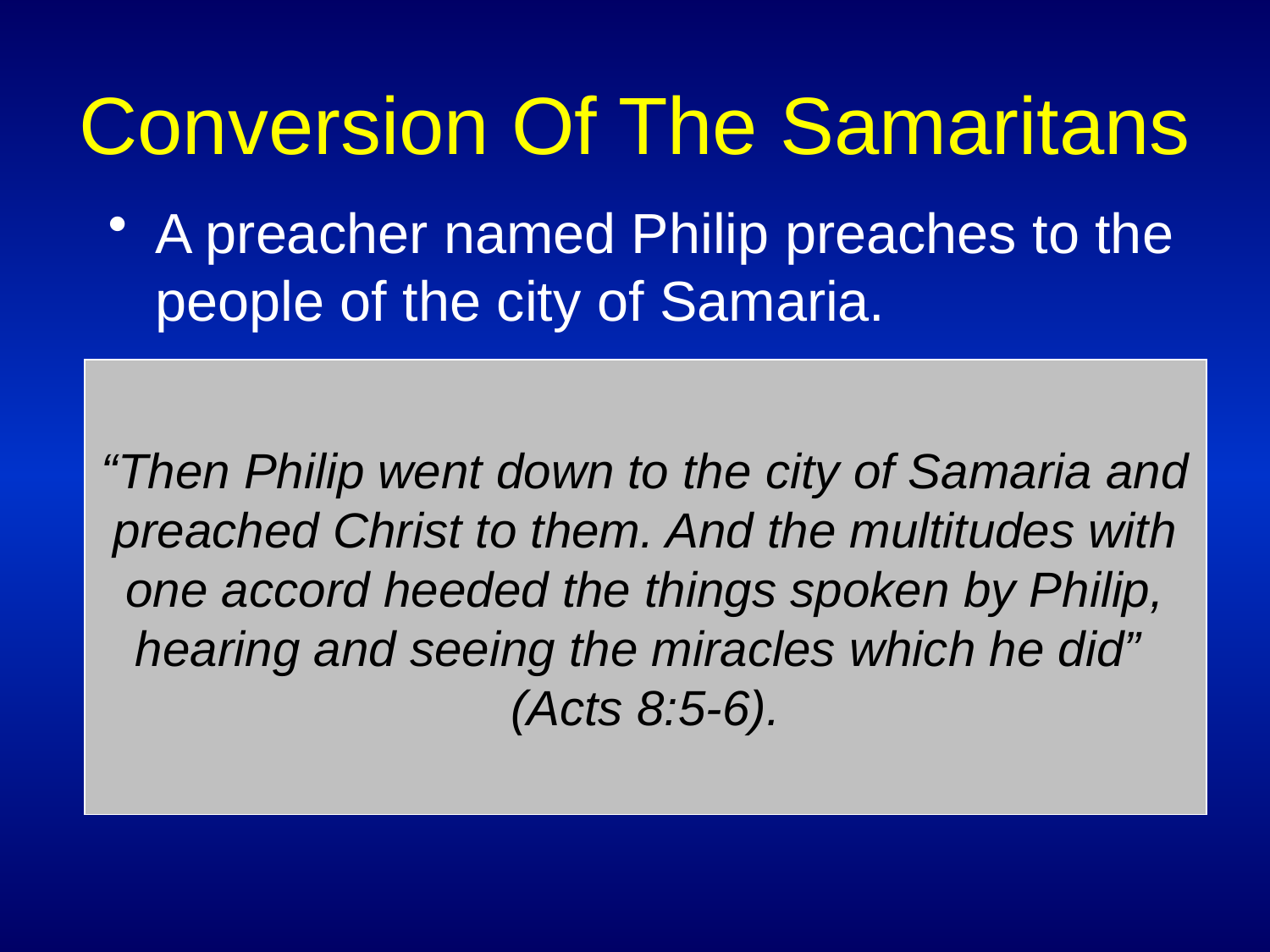

# Conversion Of The Samaritans
A preacher named Philip preaches to the people of the city of Samaria.
“Then Philip went down to the city of Samaria and preached Christ to them. And the multitudes with one accord heeded the things spoken by Philip, hearing and seeing the miracles which he did”
(Acts 8:5-6).